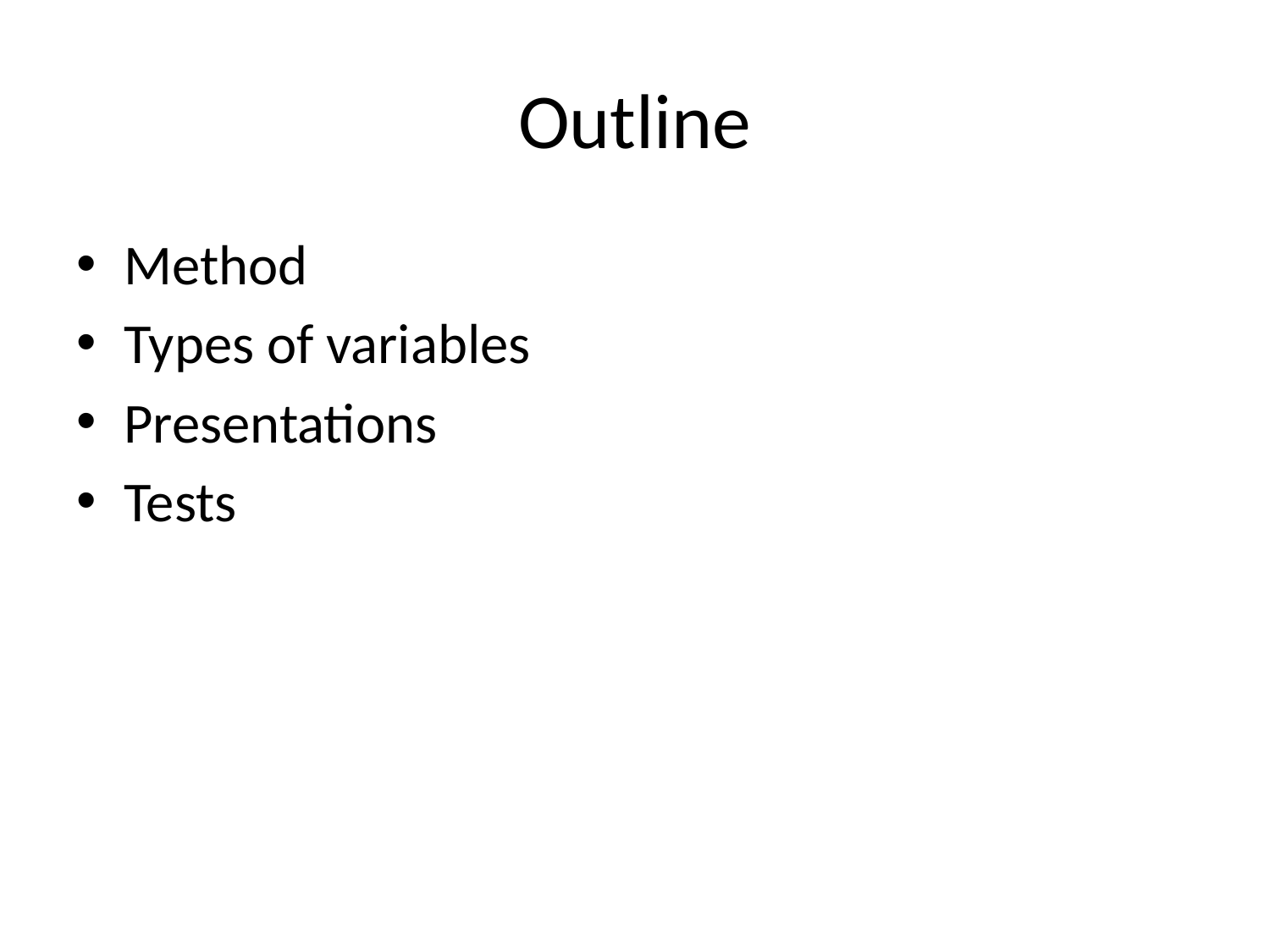

# Outline
Method
Types of variables
Presentations
Tests